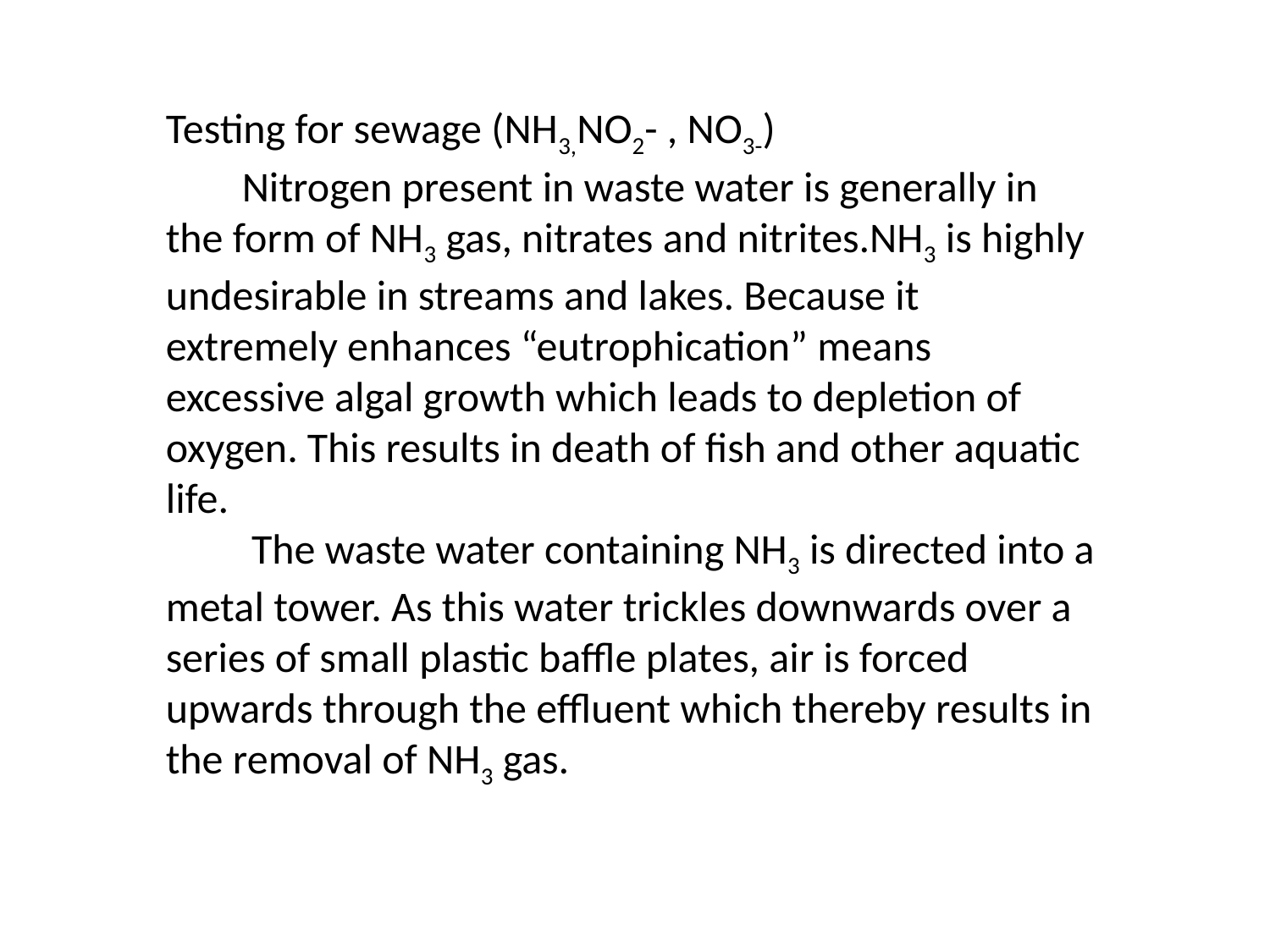

Testing for sewage (NH3,NO2- , NO3-)
        Nitrogen present in waste water is generally in the form of NH3 gas, nitrates and nitrites.NH3 is highly undesirable in streams and lakes. Because it  extremely enhances “eutrophication” means excessive algal growth which leads to depletion of oxygen. This results in death of fish and other aquatic life.
         The waste water containing NH3 is directed into a metal tower. As this water trickles downwards over a series of small plastic baffle plates, air is forced upwards through the effluent which thereby results in the removal of NH3 gas.